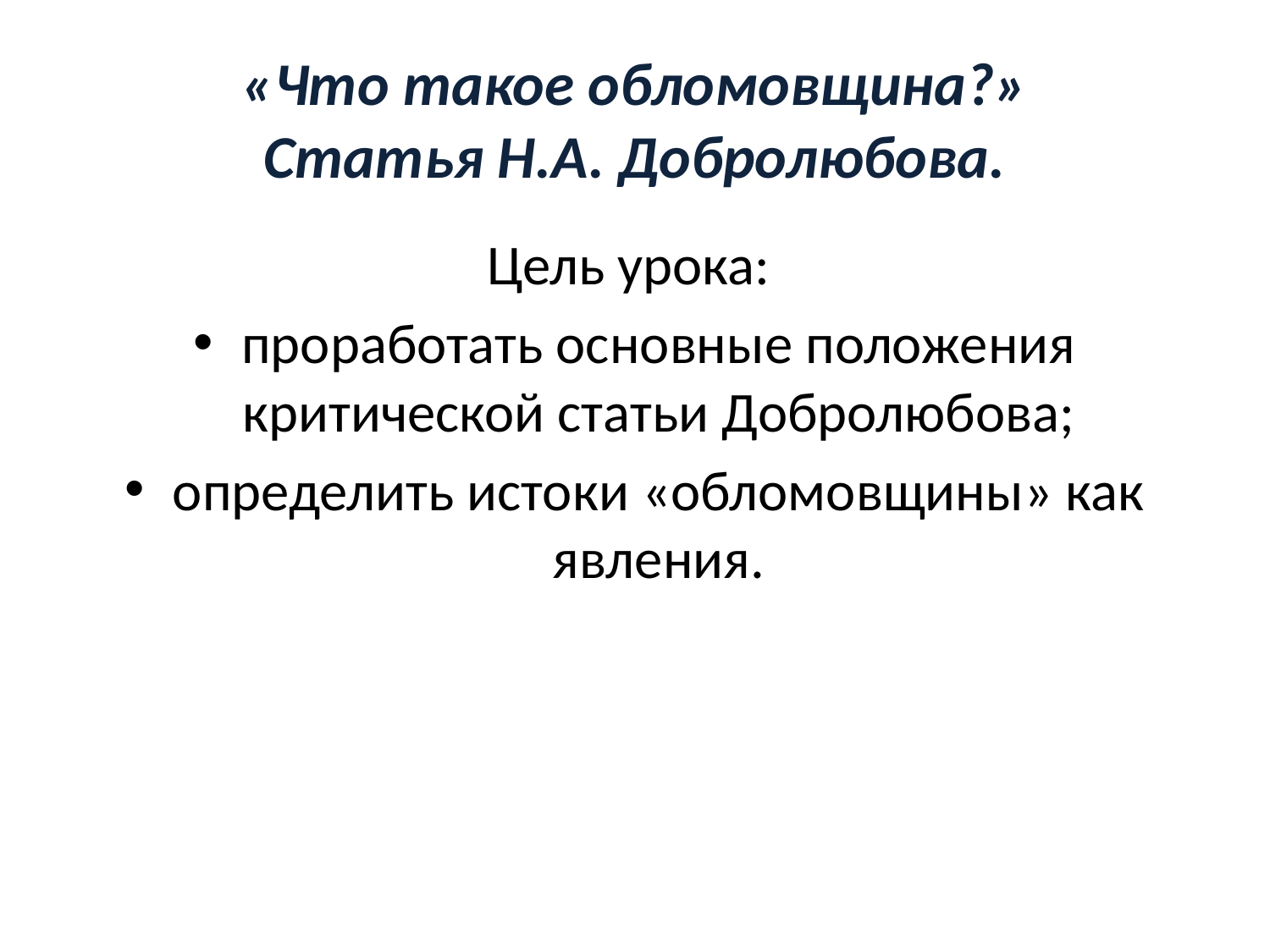

# «Что такое обломовщина?» Статья Н.А. Добролюбова.
Цель урока:
проработать основные положения критической статьи Добролюбова;
определить истоки «обломовщины» как явления.